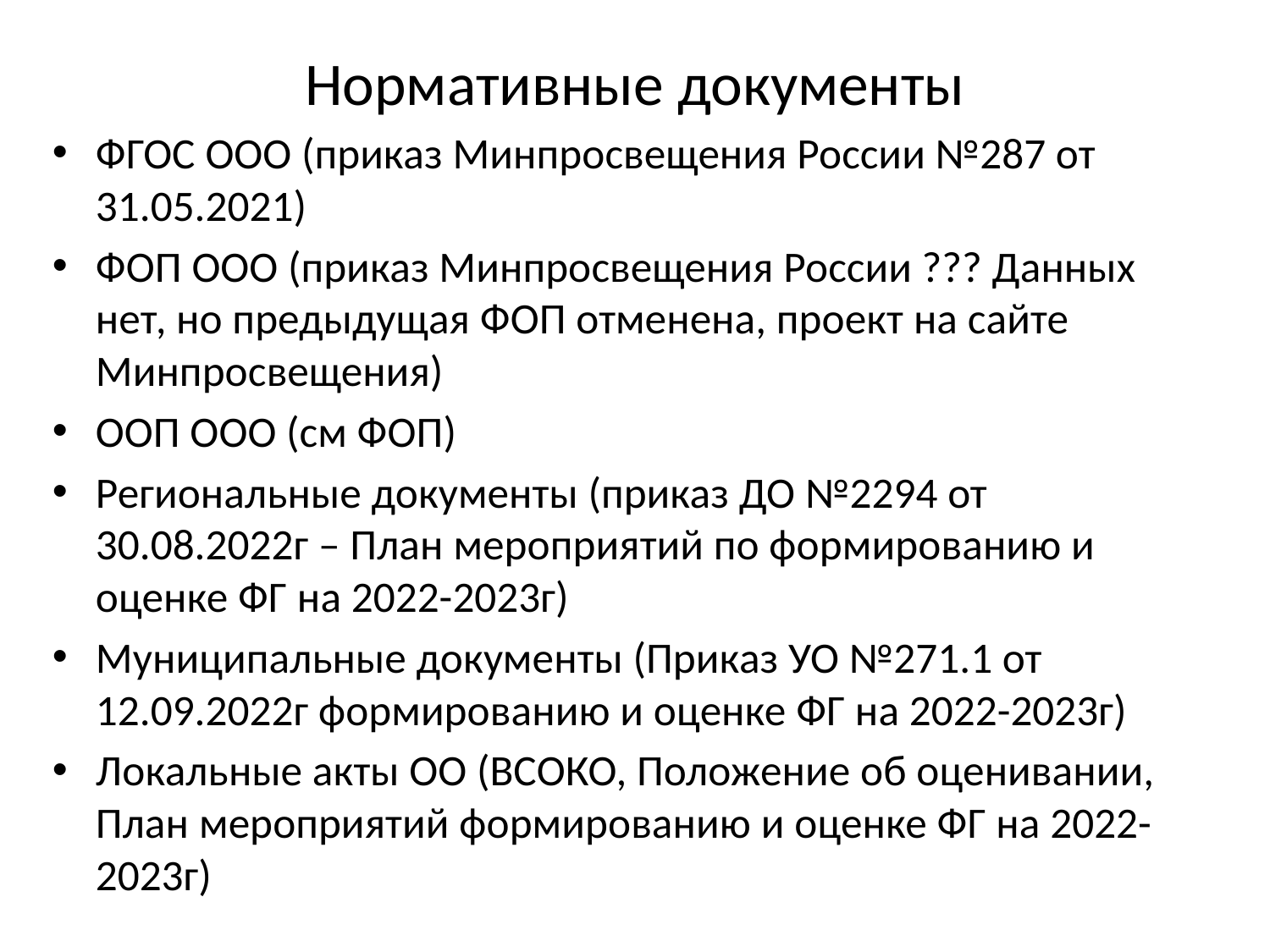

# Нормативные документы
ФГОС ООО (приказ Минпросвещения России №287 от 31.05.2021)
ФОП ООО (приказ Минпросвещения России ??? Данных нет, но предыдущая ФОП отменена, проект на сайте Минпросвещения)
ООП ООО (см ФОП)
Региональные документы (приказ ДО №2294 от 30.08.2022г – План мероприятий по формированию и оценке ФГ на 2022-2023г)
Муниципальные документы (Приказ УО №271.1 от 12.09.2022г формированию и оценке ФГ на 2022-2023г)
Локальные акты ОО (ВСОКО, Положение об оценивании, План мероприятий формированию и оценке ФГ на 2022-2023г)